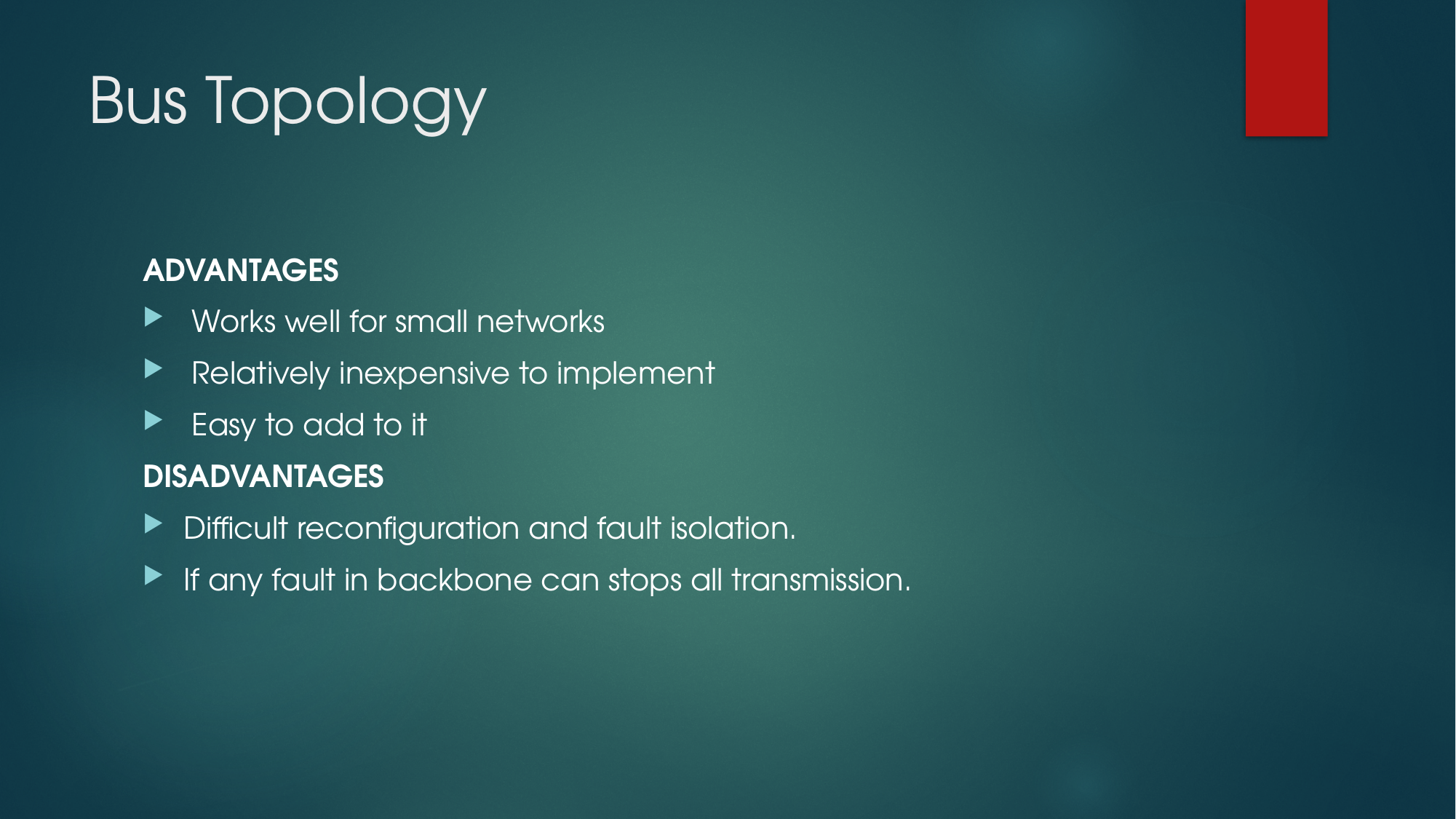

# Bus Topology
ADVANTAGES
 Works well for small networks
 Relatively inexpensive to implement
 Easy to add to it
DISADVANTAGES
Difficult reconfiguration and fault isolation.
If any fault in backbone can stops all transmission.